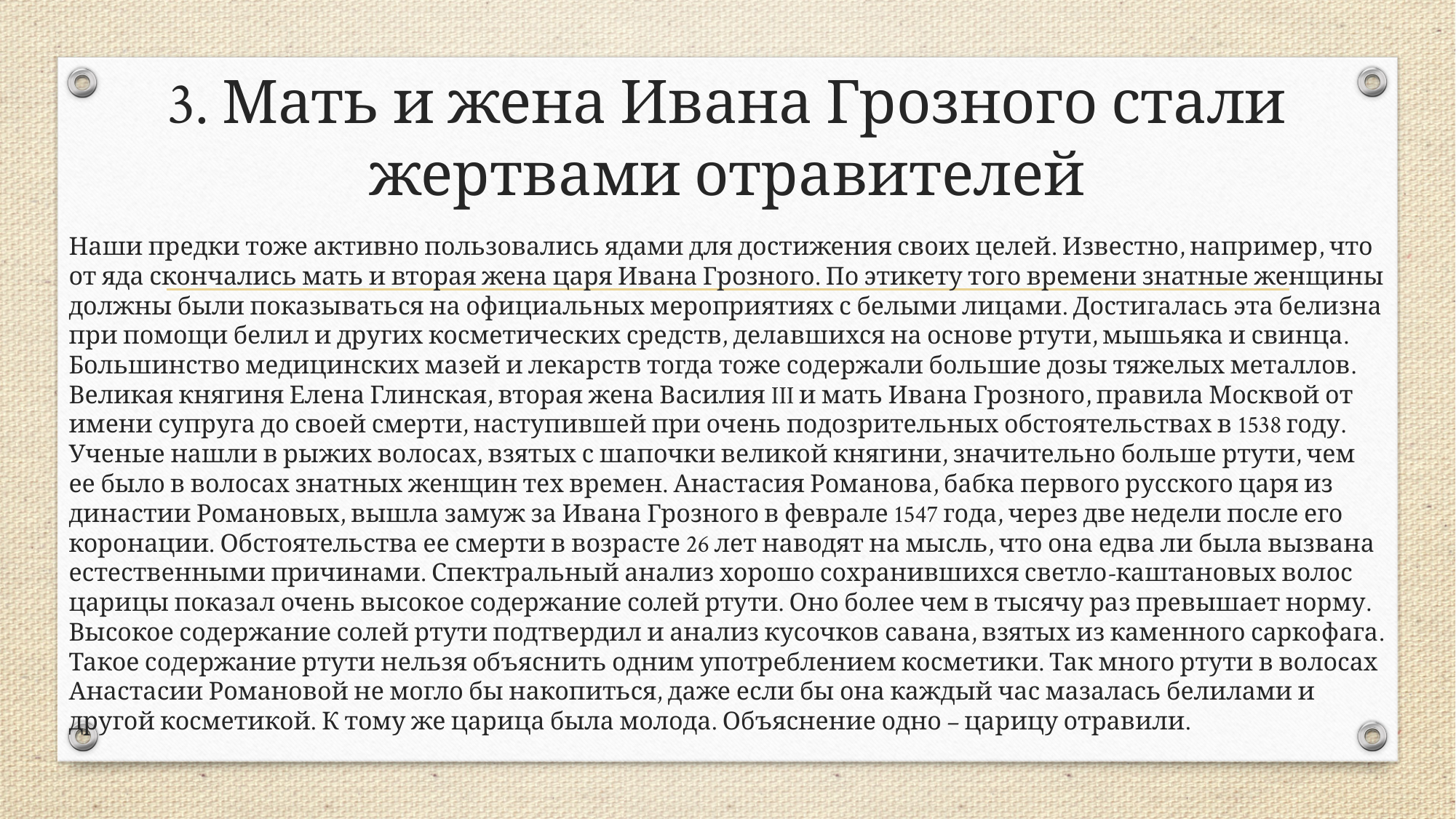

# 3. Мать и жена Ивана Грозного стали жертвами отравителей
Наши предки тоже активно пользовались ядами для достижения своих целей. Известно, например, что от яда скончались мать и вторая жена царя Ивана Грозного. По этикету того времени знатные женщины должны были показываться на официальных мероприятиях с белыми лицами. Достигалась эта белизна при помощи белил и других косметических средств, делавшихся на основе ртути, мышьяка и свинца. Большинство медицинских мазей и лекарств тогда тоже содержали большие дозы тяжелых металлов. Великая княгиня Елена Глинская, вторая жена Василия III и мать Ивана Грозного, правила Москвой от имени супруга до своей смерти, наступившей при очень подозрительных обстоятельствах в 1538 году. Ученые нашли в рыжих волосах, взятых с шапочки великой княгини, значительно больше ртути, чем ее было в волосах знатных женщин тех времен. Анастасия Романова, бабка первого русского царя из династии Романовых, вышла замуж за Ивана Грозного в феврале 1547 года, через две недели после его коронации. Обстоятельства ее смерти в возрасте 26 лет наводят на мысль, что она едва ли была вызвана естественными причинами. Спектральный анализ хорошо сохранившихся светло-каштановых волос царицы показал очень высокое содержание солей ртути. Оно более чем в тысячу раз превышает норму. Высокое содержание солей ртути подтвердил и анализ кусочков савана, взятых из каменного саркофага. Такое содержание ртути нельзя объяснить одним употреблением косметики. Так много ртути в волосах Анастасии Романовой не могло бы накопиться, даже если бы она каждый час мазалась белилами и другой косметикой. К тому же царица была молода. Объяснение одно – царицу отравили.